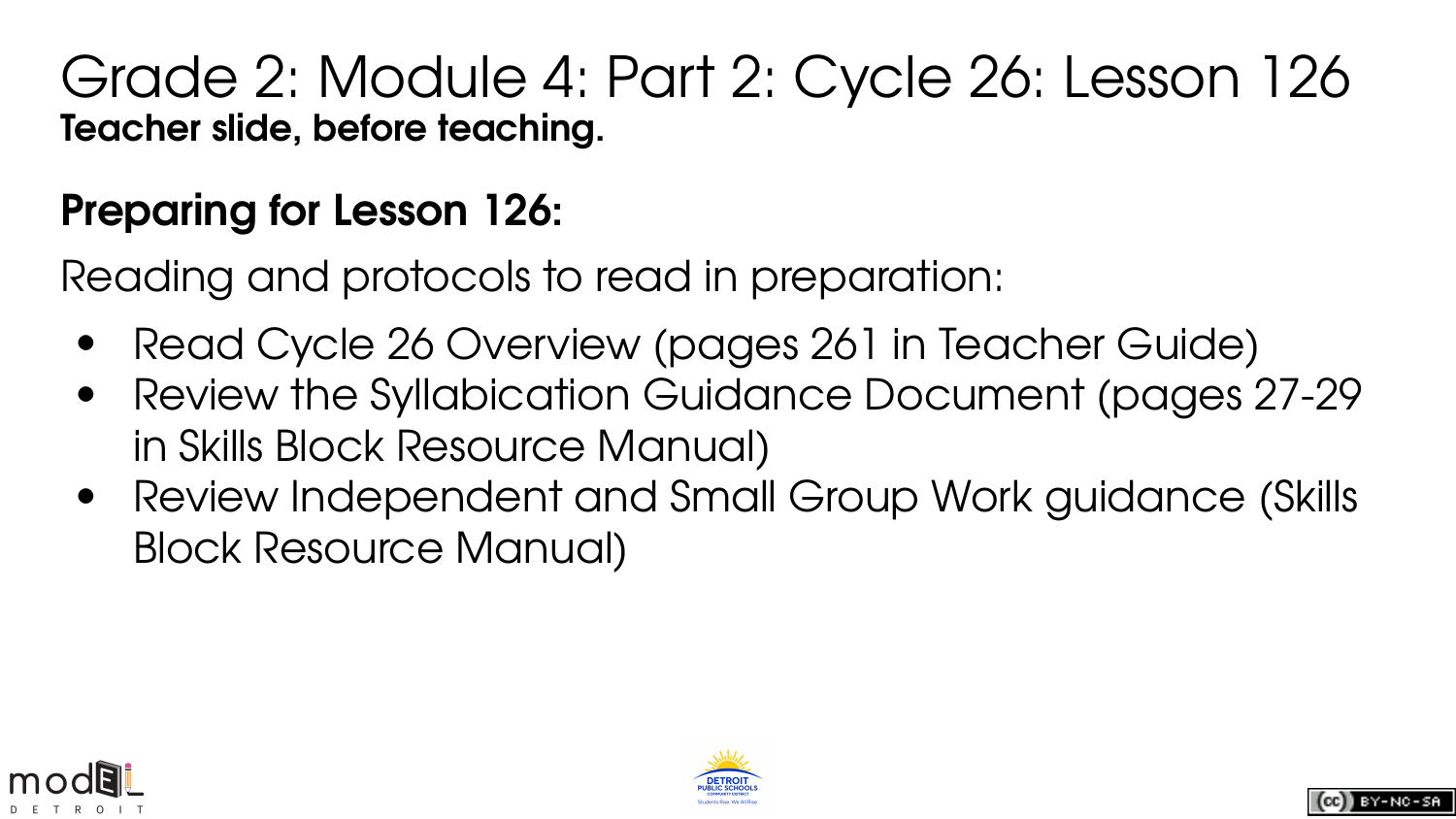

# Grade 2: Module 4: Part 2: Cycle 26: Lesson 126
Teacher slide, before teaching.
Preparing for Lesson 126:
Reading and protocols to read in preparation:
Read Cycle 26 Overview (pages 261 in Teacher Guide)
Review the Syllabication Guidance Document (pages 27-29 in Skills Block Resource Manual)
Review Independent and Small Group Work guidance (Skills Block Resource Manual)